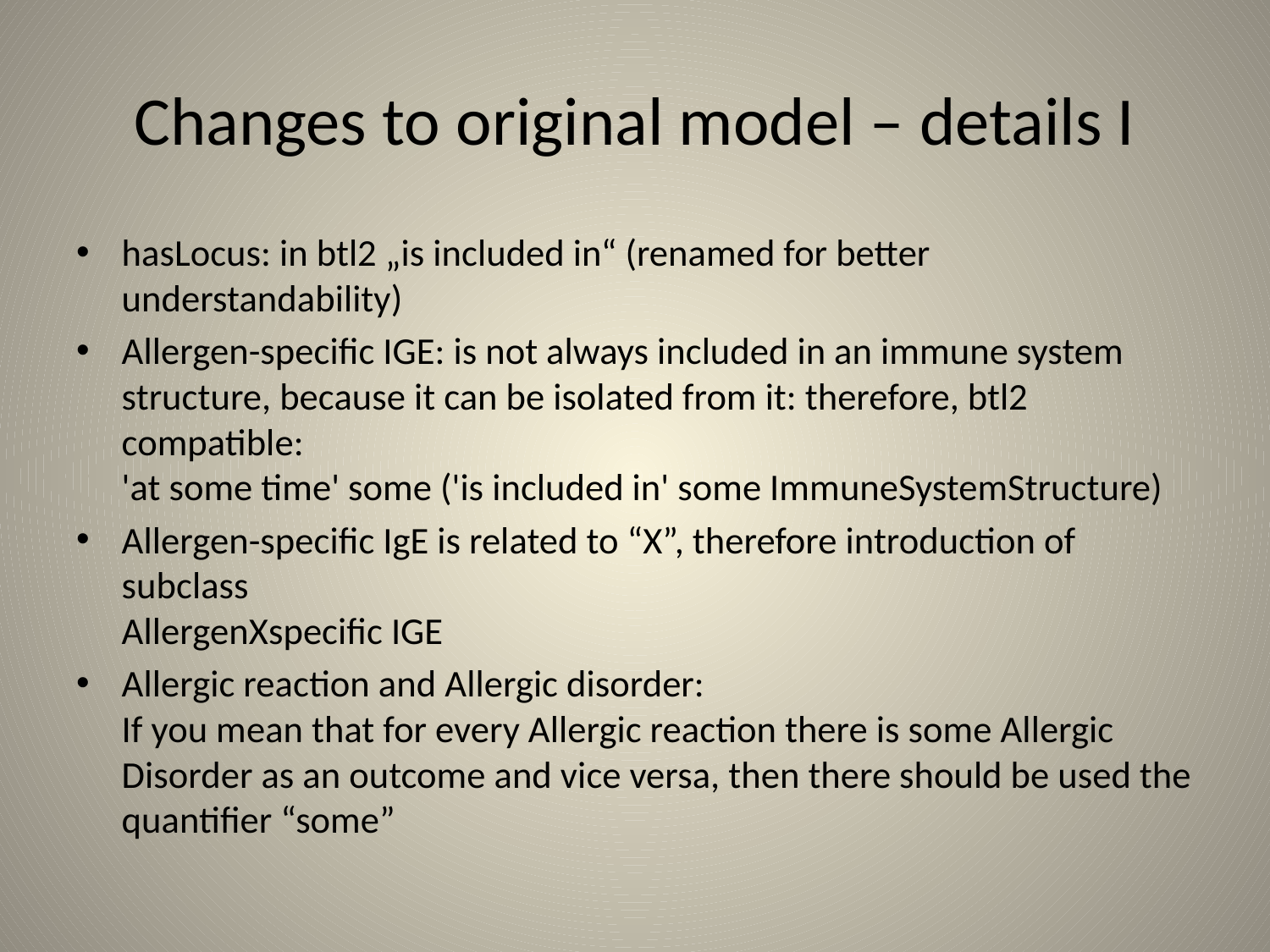

# Changes to original model – details I
hasLocus: in btl2 „is included in“ (renamed for better understandability)
Allergen-specific IGE: is not always included in an immune system structure, because it can be isolated from it: therefore, btl2 compatible:
'at some time' some ('is included in' some ImmuneSystemStructure)
Allergen-specific IgE is related to “X”, therefore introduction of subclass
AllergenXspecific IGE
Allergic reaction and Allergic disorder:
If you mean that for every Allergic reaction there is some Allergic Disorder as an outcome and vice versa, then there should be used the quantifier “some”